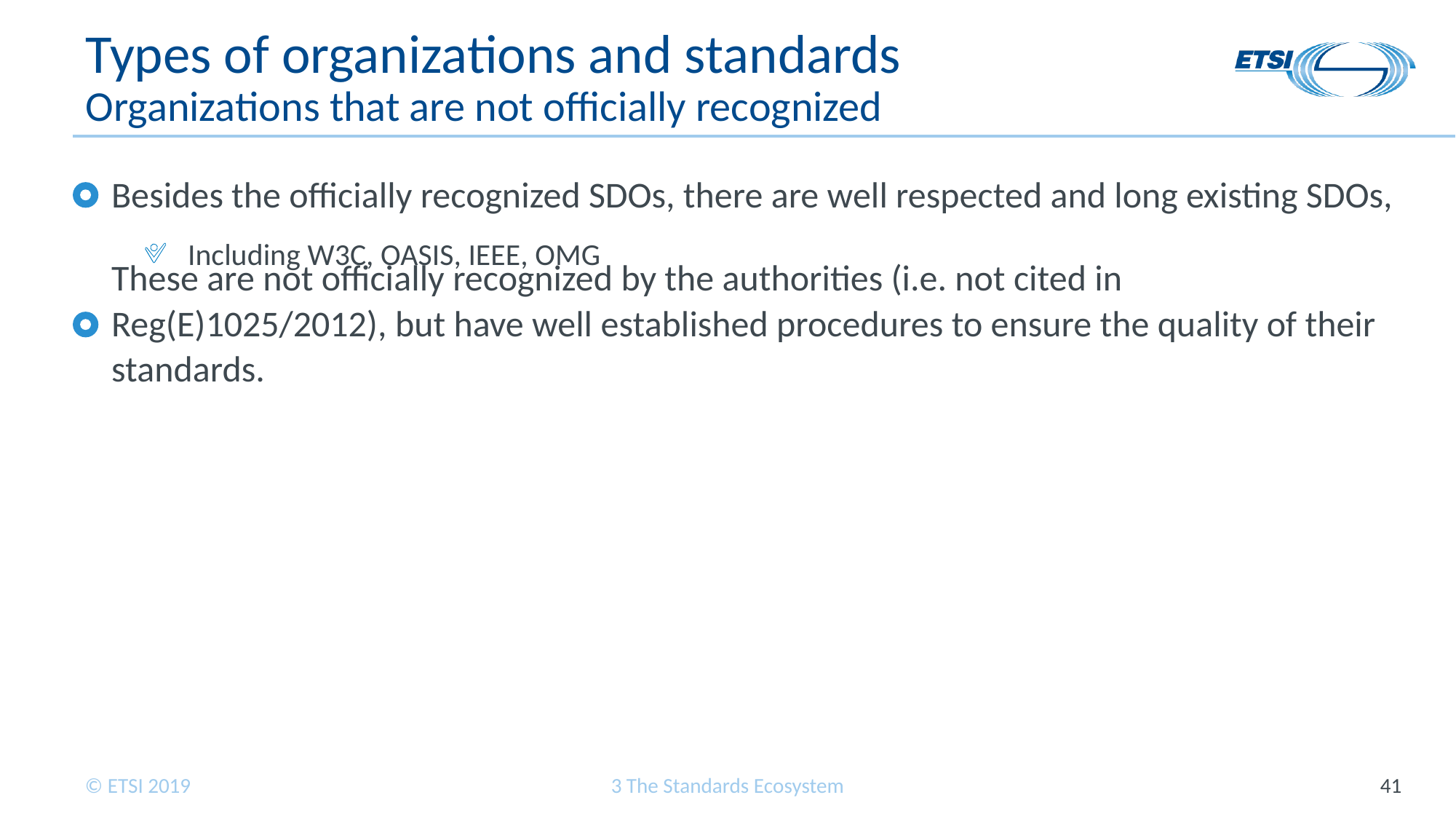

# Types of organizations and standards Organizations that are not officially recognized
Besides the officially recognized SDOs, there are well respected and long existing SDOs,

Including W3C, OASIS, IEEE, OMG
These are not officially recognized by the authorities (i.e. not cited in Reg(E)1025/2012), but have well established procedures to ensure the quality of their standards.

3 The Standards Ecosystem